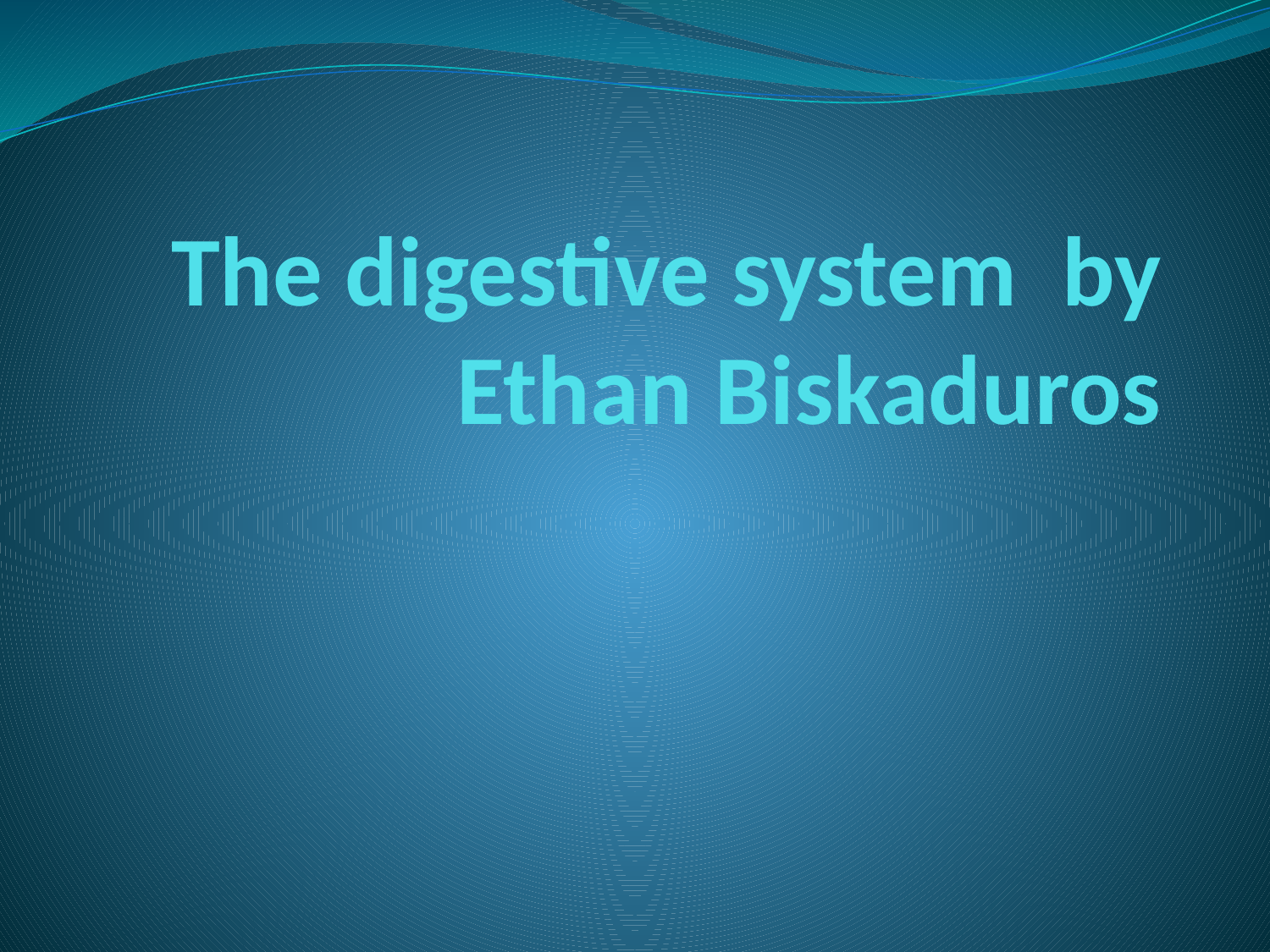

# The digestive system  by Ethan Biskaduros